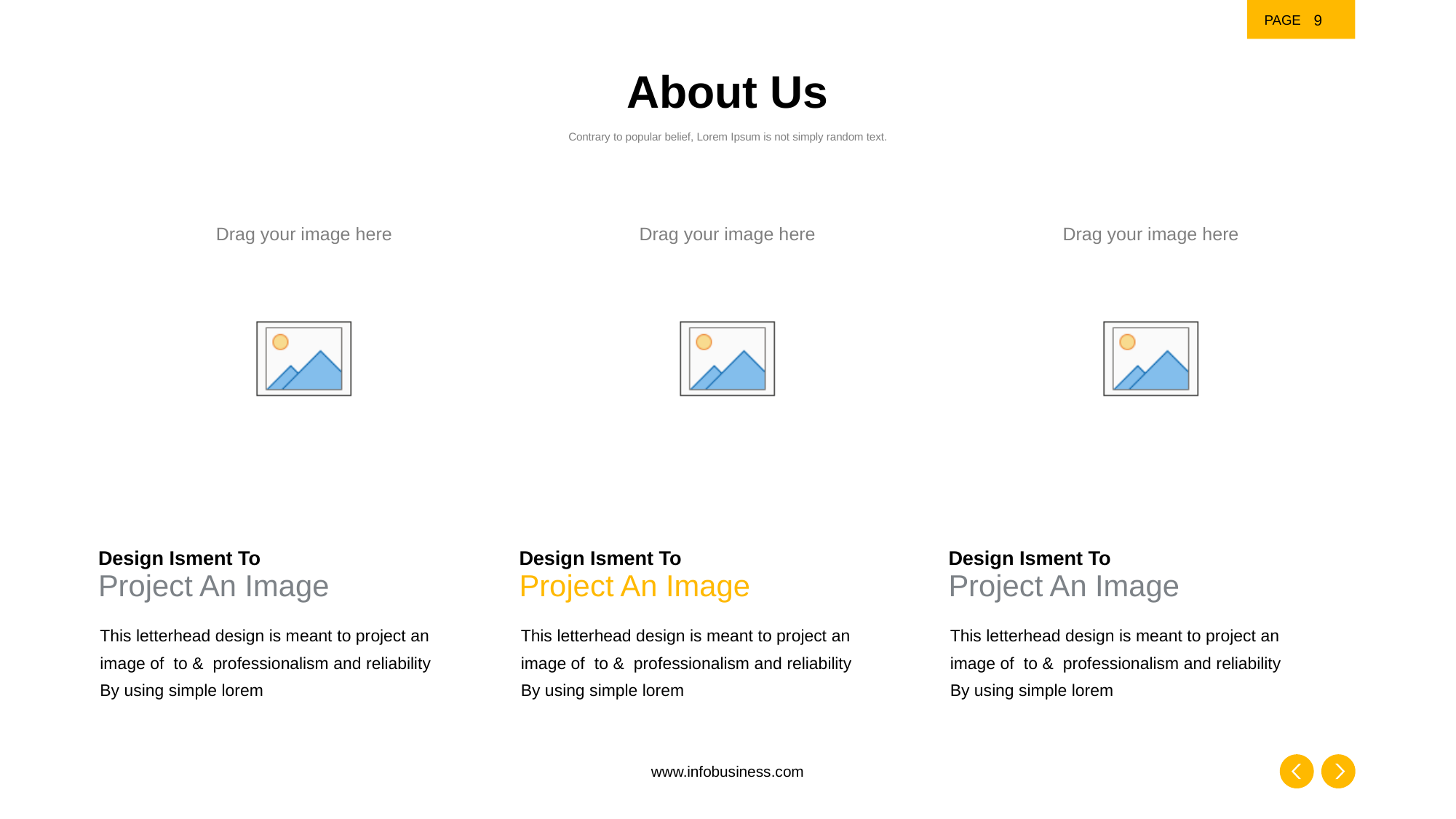

9
# About Us
Contrary to popular belief, Lorem Ipsum is not simply random text.

Design Isment To
Project An Image
This letterhead design is meant to project an image of  to &  professionalism and reliability By using simple lorem
Design Isment To
Project An Image
This letterhead design is meant to project an image of  to &  professionalism and reliability By using simple lorem
Design Isment To
Project An Image
This letterhead design is meant to project an image of  to &  professionalism and reliability By using simple lorem
www.infobusiness.com